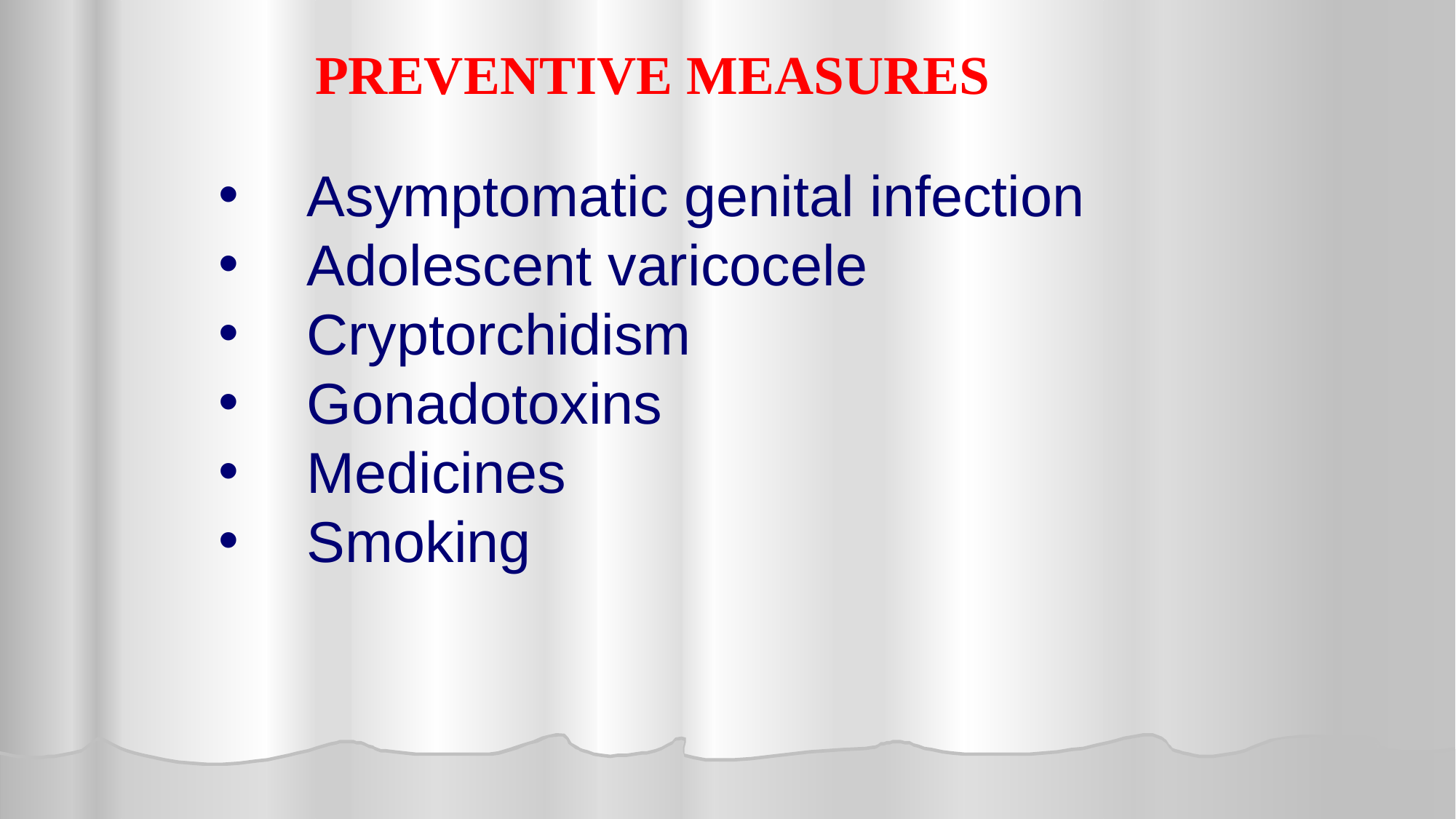

PREVENTIVE MEASURES
Asymptomatic genital infection
Adolescent varicocele
Cryptorchidism
Gonadotoxins
Medicines
Smoking